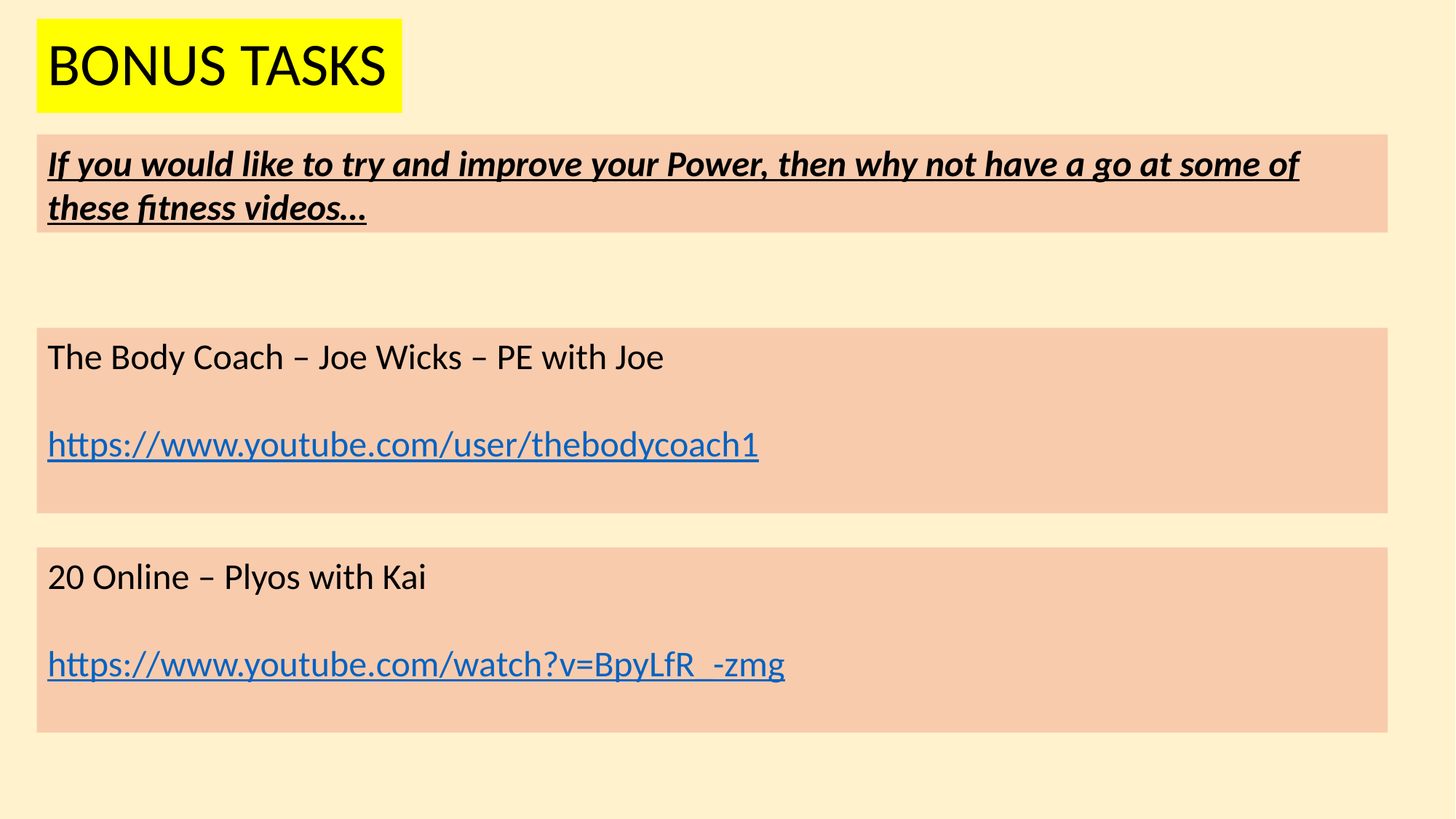

# BONUS TASKS
If you would like to try and improve your Power, then why not have a go at some of these fitness videos…
The Body Coach – Joe Wicks – PE with Joe

https://www.youtube.com/user/thebodycoach1

20 Online – Plyos with Kai

https://www.youtube.com/watch?v=BpyLfR_-zmg